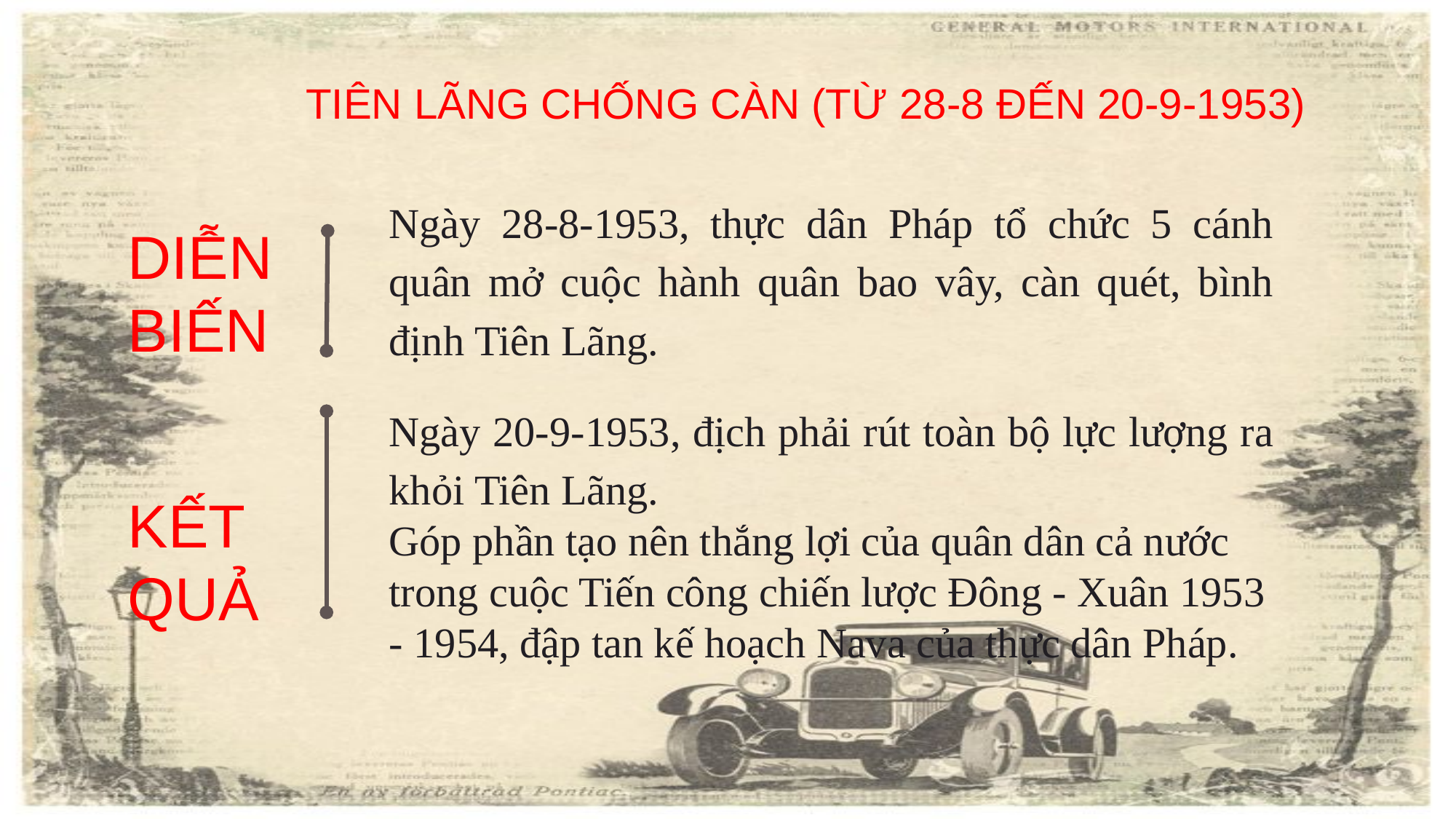

TIÊN LÃNG CHỐNG CÀN (TỪ 28-8 ĐẾN 20-9-1953)
Ngày 28-8-1953, thực dân Pháp tổ chức 5 cánh quân mở cuộc hành quân bao vây, càn quét, bình định Tiên Lãng.
DIỄN BIẾN
Ngày 20-9-1953, địch phải rút toàn bộ lực lượng ra khỏi Tiên Lãng.
Góp phần tạo nên thắng lợi của quân dân cả nước trong cuộc Tiến công chiến lược Đông - Xuân 1953 - 1954, đập tan kế hoạch Nava của thực dân Pháp.
KẾT QUẢ